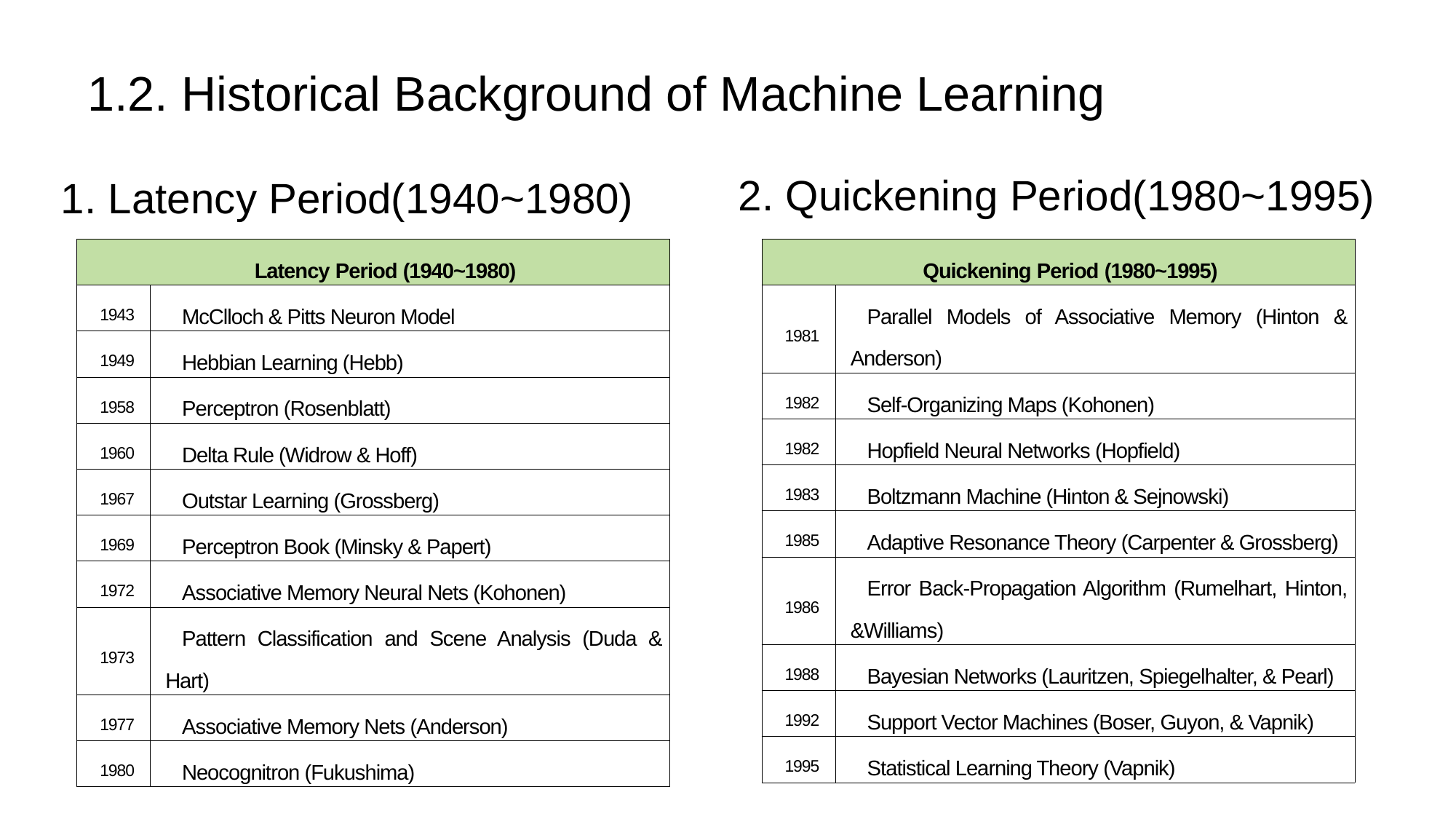

# 1.2. Historical Background of Machine Learning
1. Latency Period(1940~1980)

2. Quickening Period(1980~1995)

| Latency Period (1940~1980) |  |
| --- | --- |
| 1943 | McClloch & Pitts Neuron Model |
| 1949 | Hebbian Learning (Hebb) |
| 1958 | Perceptron (Rosenblatt) |
| 1960 | Delta Rule (Widrow & Hoff) |
| 1967 | Outstar Learning (Grossberg) |
| 1969 | Perceptron Book (Minsky & Papert) |
| 1972 | Associative Memory Neural Nets (Kohonen) |
| 1973 | Pattern Classification and Scene Analysis (Duda & Hart) |
| 1977 | Associative Memory Nets (Anderson) |
| 1980 | Neocognitron (Fukushima) |
| Quickening Period (1980~1995) |  |
| --- | --- |
| 1981 | Parallel Models of Associative Memory (Hinton & Anderson) |
| 1982 | Self-Organizing Maps (Kohonen) |
| 1982 | Hopfield Neural Networks (Hopfield) |
| 1983 | Boltzmann Machine (Hinton & Sejnowski) |
| 1985 | Adaptive Resonance Theory (Carpenter & Grossberg) |
| 1986 | Error Back-Propagation Algorithm (Rumelhart, Hinton, &Williams) |
| 1988 | Bayesian Networks (Lauritzen, Spiegelhalter, & Pearl) |
| 1992 | Support Vector Machines (Boser, Guyon, & Vapnik) |
| 1995 | Statistical Learning Theory (Vapnik) |